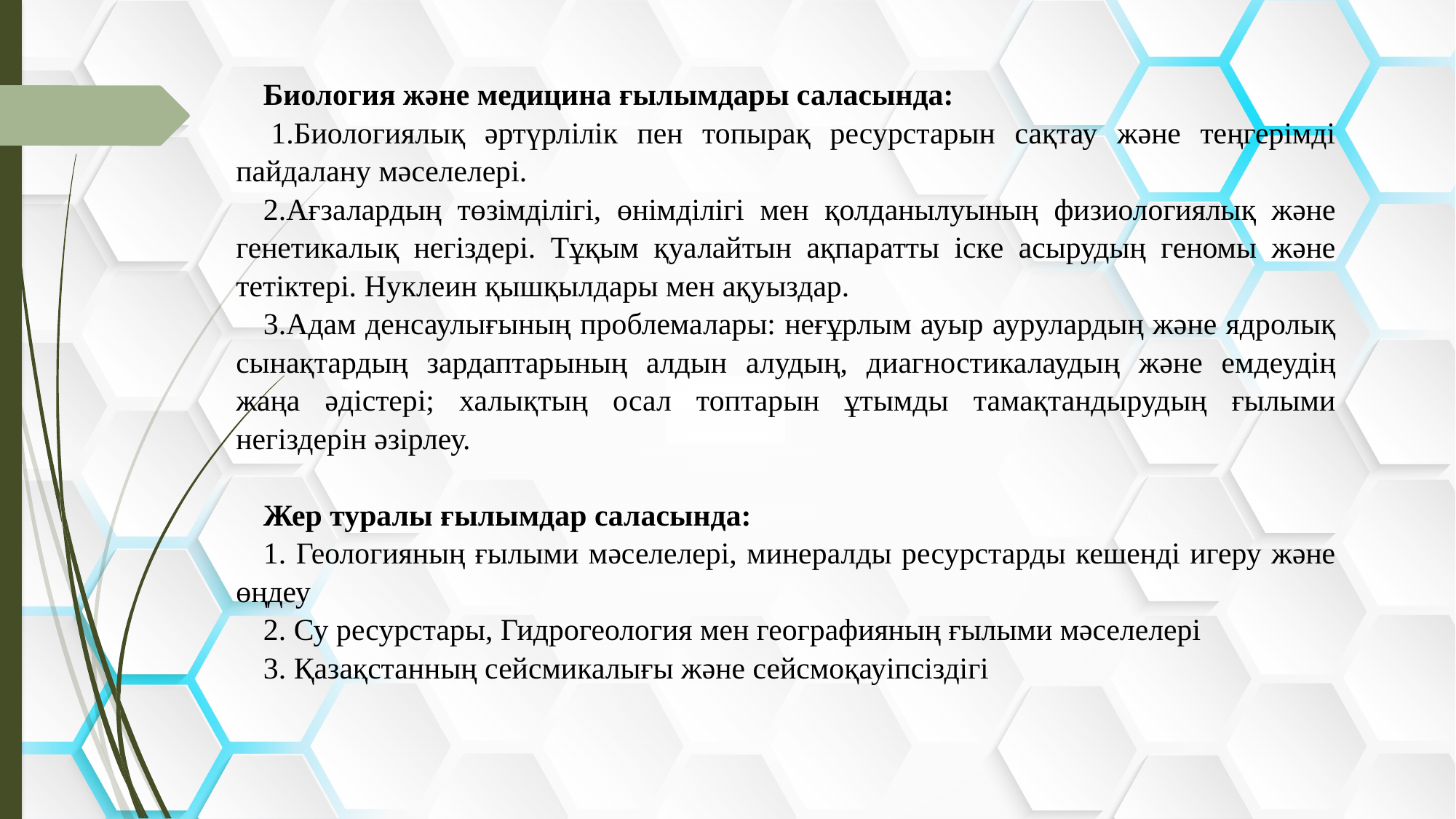

Биология және медицина ғылымдары саласында:
 1.Биологиялық әртүрлілік пен топырақ ресурстарын сақтау және теңгерімді пайдалану мәселелері.
2.Ағзалардың төзімділігі, өнімділігі мен қолданылуының физиологиялық және генетикалық негіздері. Тұқым қуалайтын ақпаратты іске асырудың геномы және тетіктері. Нуклеин қышқылдары мен ақуыздар.
3.Адам денсаулығының проблемалары: неғұрлым ауыр аурулардың және ядролық сынақтардың зардаптарының алдын алудың, диагностикалаудың және емдеудің жаңа әдістері; халықтың осал топтарын ұтымды тамақтандырудың ғылыми негіздерін әзірлеу.

Жер туралы ғылымдар саласында:
1. Геологияның ғылыми мәселелері, минералды ресурстарды кешенді игеру және өңдеу
2. Су ресурстары, Гидрогеология мен географияның ғылыми мәселелері
3. Қазақстанның сейсмикалығы және сейсмоқауіпсіздігі